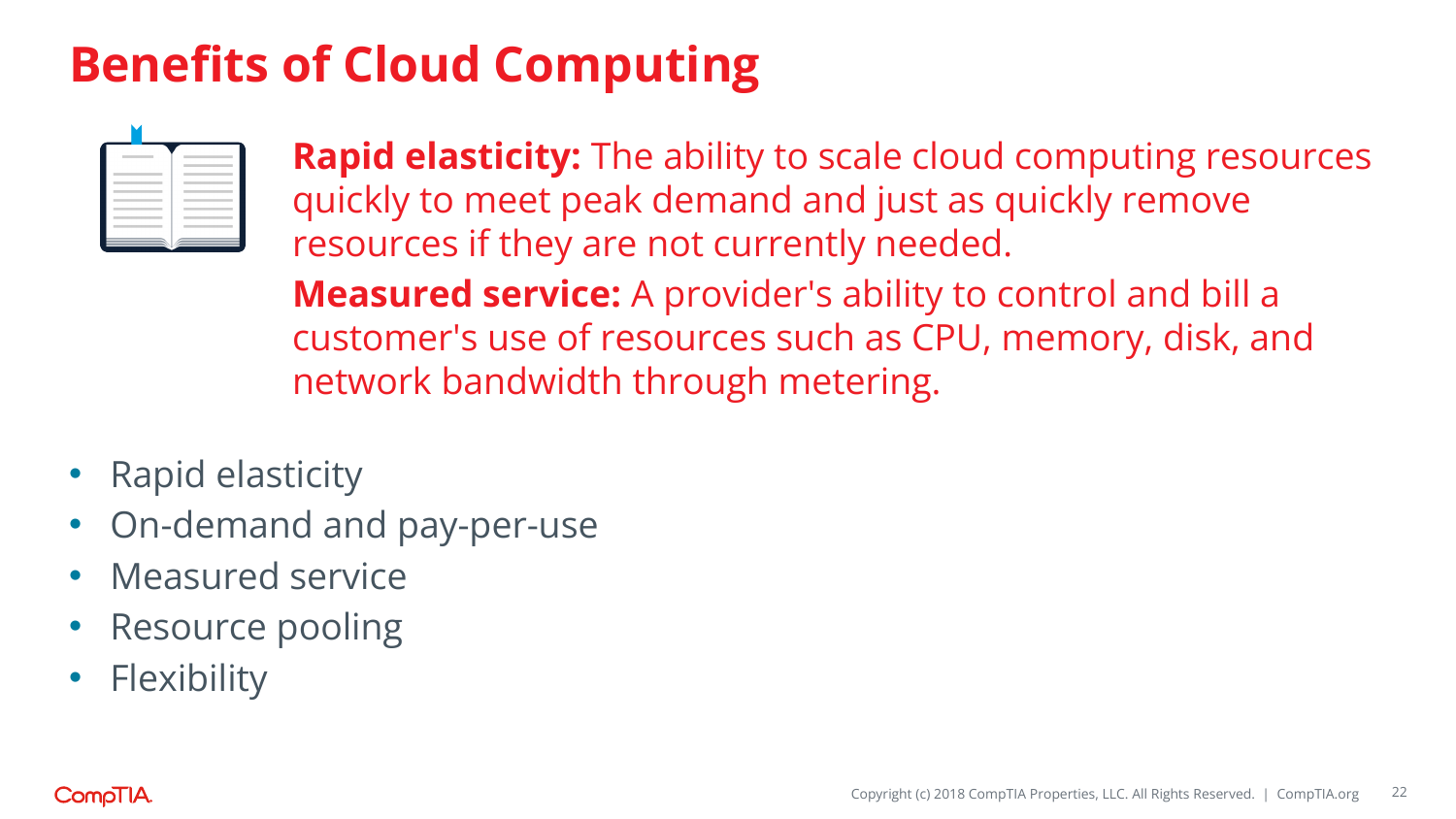

# Benefits of Cloud Computing
Rapid elasticity: The ability to scale cloud computing resources quickly to meet peak demand and just as quickly remove resources if they are not currently needed.
Measured service: A provider's ability to control and bill a customer's use of resources such as CPU, memory, disk, and network bandwidth through metering.
Rapid elasticity
On-demand and pay-per-use
Measured service
Resource pooling
Flexibility
22